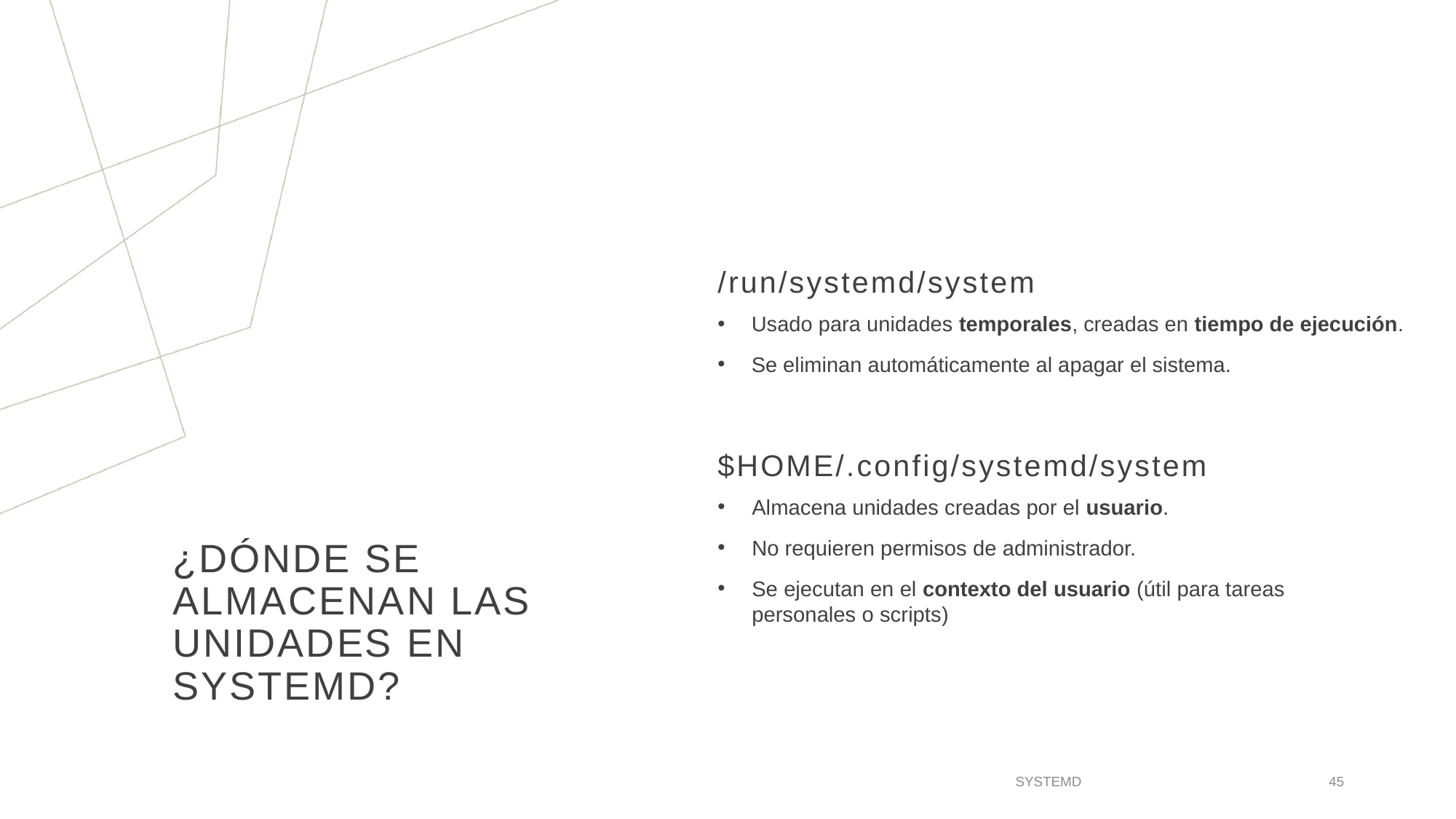

/run/systemd/system
Usado para unidades temporales, creadas en tiempo de ejecución.
Se eliminan automáticamente al apagar el sistema.
$HOME/.config/systemd/system
Almacena unidades creadas por el usuario.
No requieren permisos de administrador.
Se ejecutan en el contexto del usuario (útil para tareas personales o scripts)

# ¿Dónde se almacenan las unidades en systemd?
SYSTEMD
45